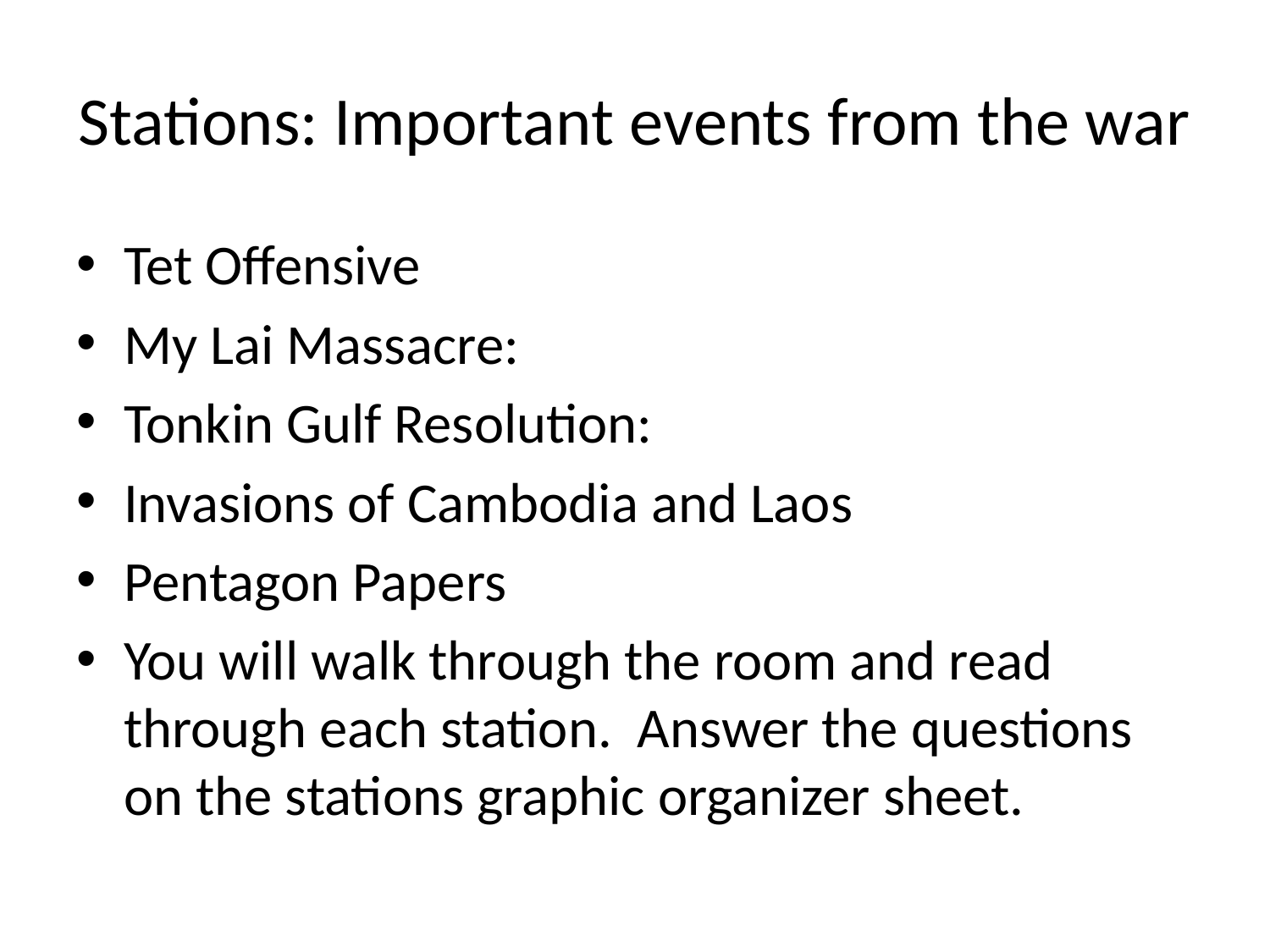

# Stations: Important events from the war
Tet Offensive
My Lai Massacre:
Tonkin Gulf Resolution:
Invasions of Cambodia and Laos
Pentagon Papers
You will walk through the room and read through each station.  Answer the questions on the stations graphic organizer sheet.